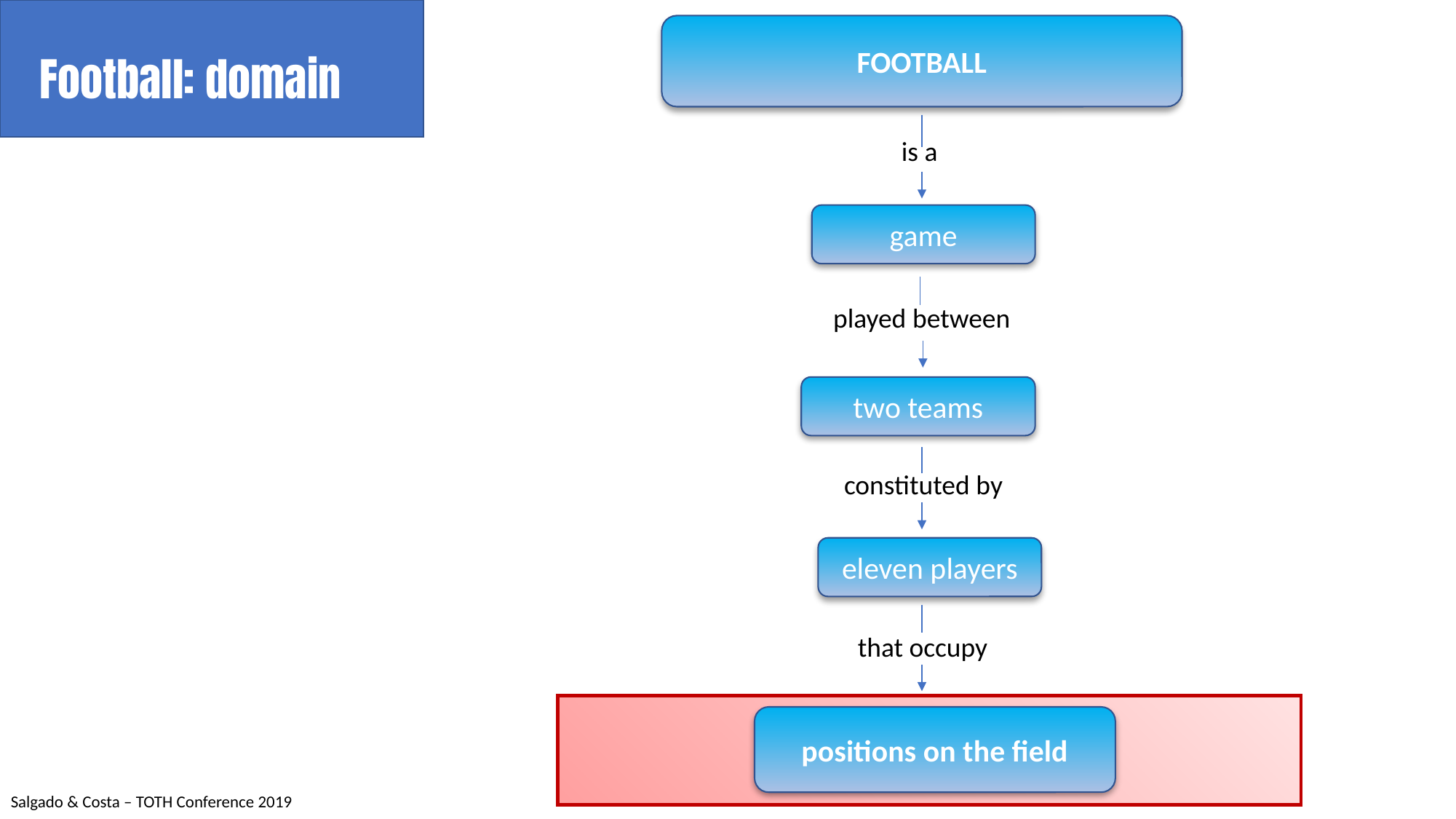

football
Football: domain
is a
game
played between
two teams
constituted by
eleven players
that occupy

positions on the field
Salgado & Costa – TOTH Conference 2019